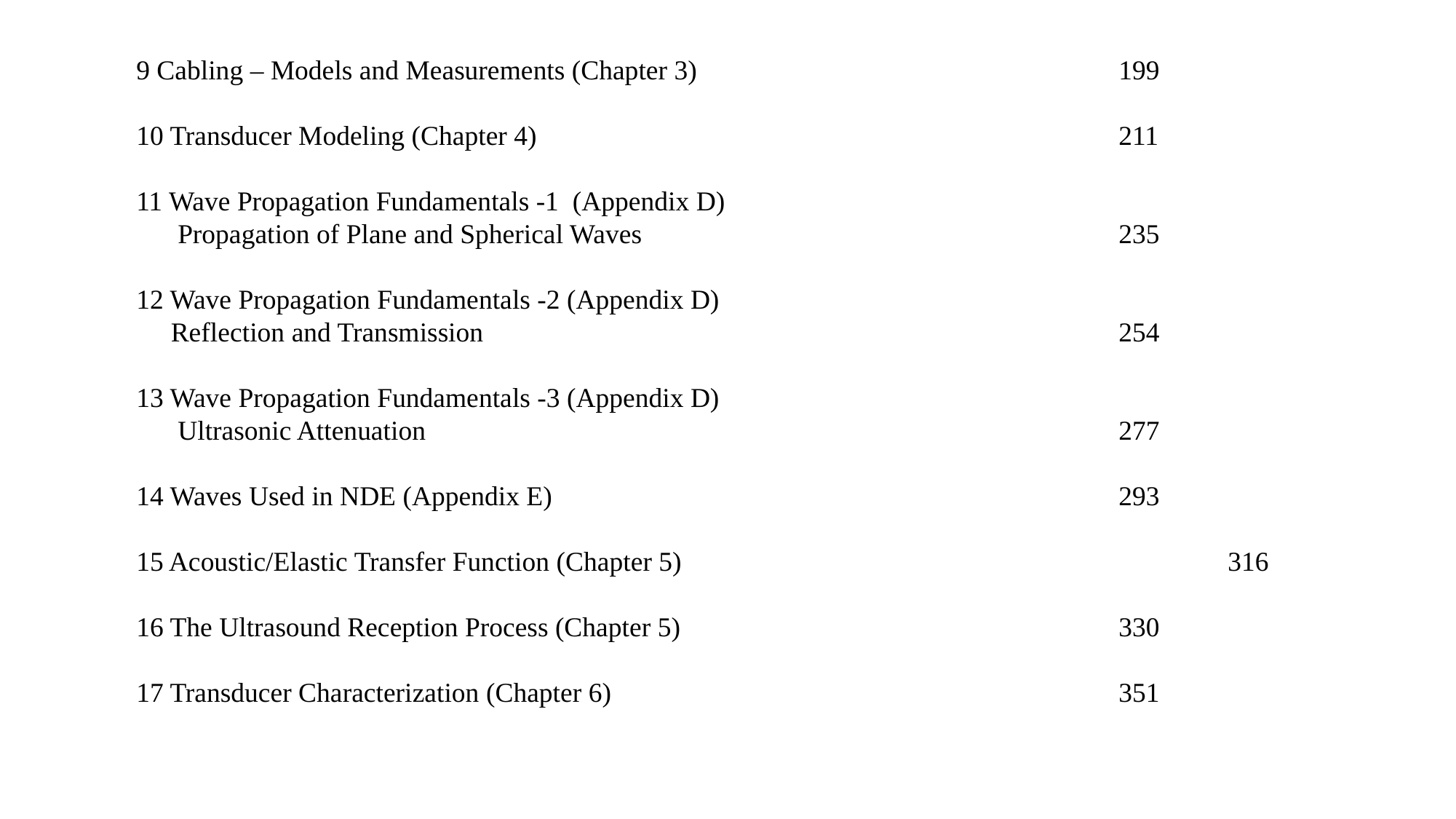

9 Cabling – Models and Measurements (Chapter 3)				199

10 Transducer Modeling (Chapter 4)						211

11 Wave Propagation Fundamentals -1  (Appendix D)
      Propagation of Plane and Spherical Waves					235

12 Wave Propagation Fundamentals -2 (Appendix D)
     Reflection and Transmission						254

13 Wave Propagation Fundamentals -3 (Appendix D)
      Ultrasonic Attenuation							277

14 Waves Used in NDE (Appendix E)						293

15 Acoustic/Elastic Transfer Function (Chapter 5)					316

16 The Ultrasound Reception Process (Chapter 5)					330

17 Transducer Characterization (Chapter 6)					351